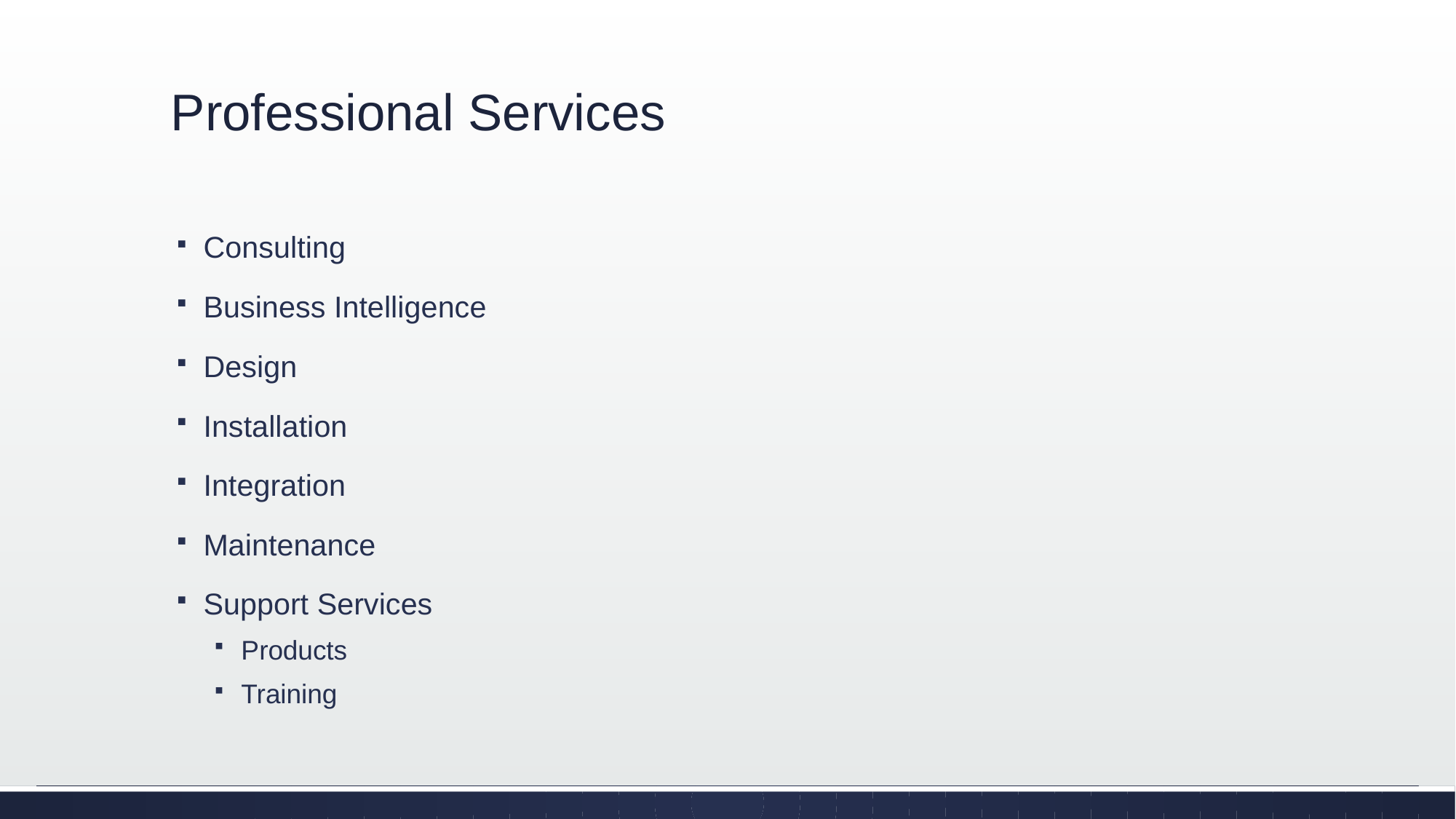

# Professional Services

Consulting
Business Intelligence
Design
Installation
Integration
Maintenance
Support Services
Products
Training